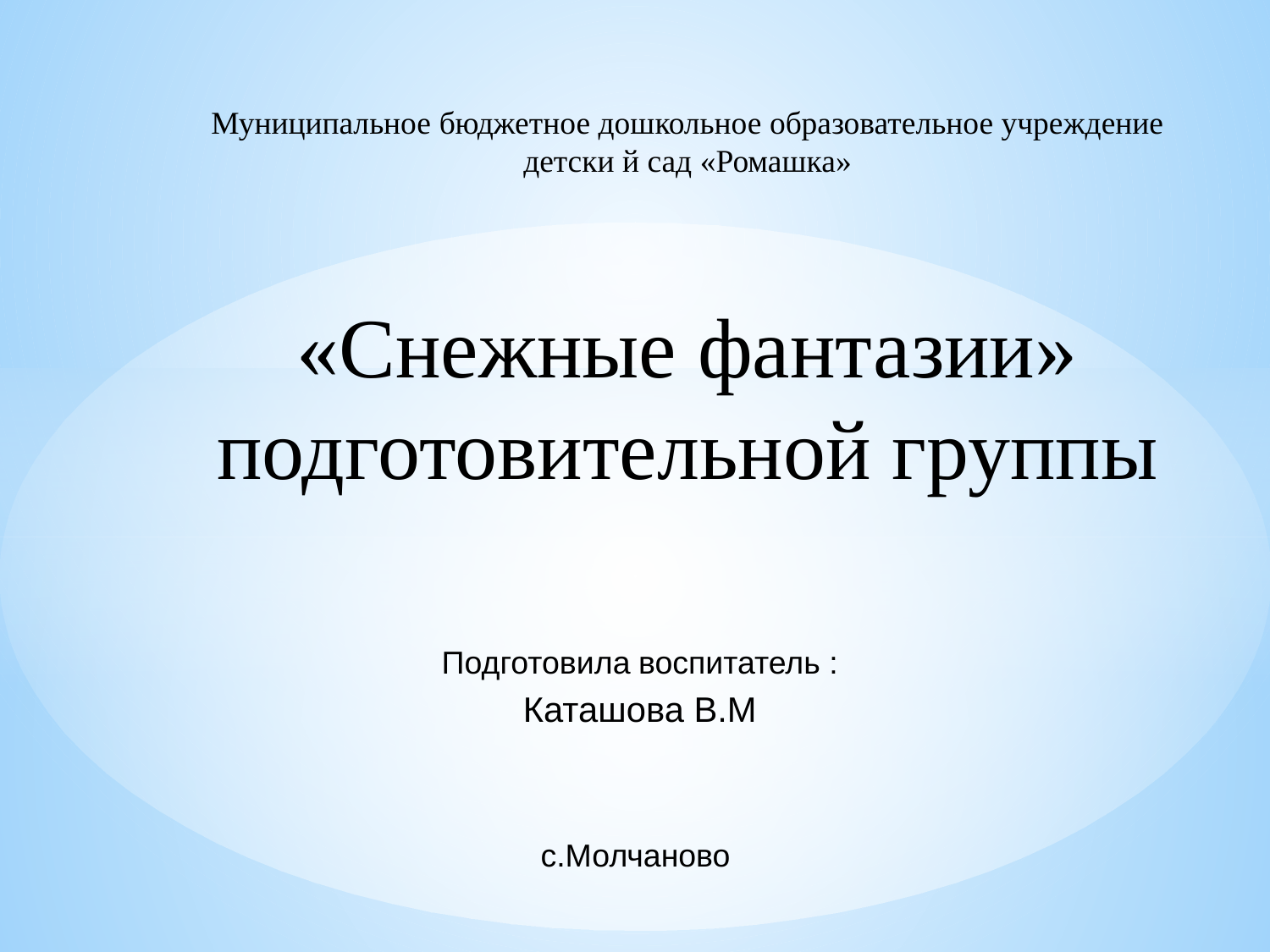

# Муниципальное бюджетное дошкольное образовательное учреждение детски й сад «Ромашка» «Снежные фантазии» подготовительной группы
Подготовила воспитатель :
Каташова В.М

с.Молчаново